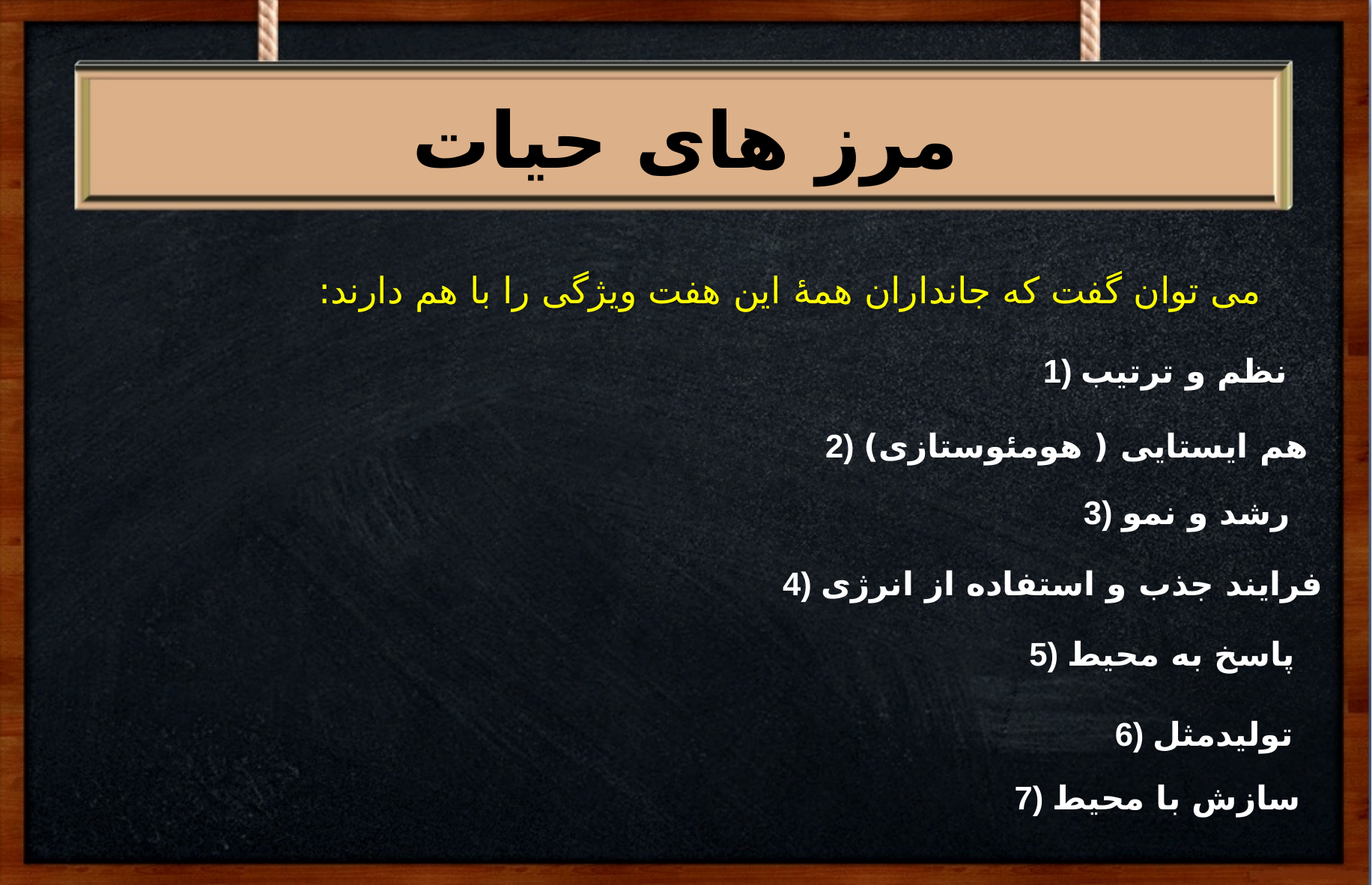

#
مرز های حیات
می توان گفت که جانداران همۀ این هفت ویژگی را با هم دارند:
1) نظم و ترتیب
2) هم ایستایی ( هومئوستازی)
3) رشد و نمو
4) فرایند جذب و استفاده از انرژی
5) پاسخ به محیط
6) تولیدمثل
7) سازش با محیط